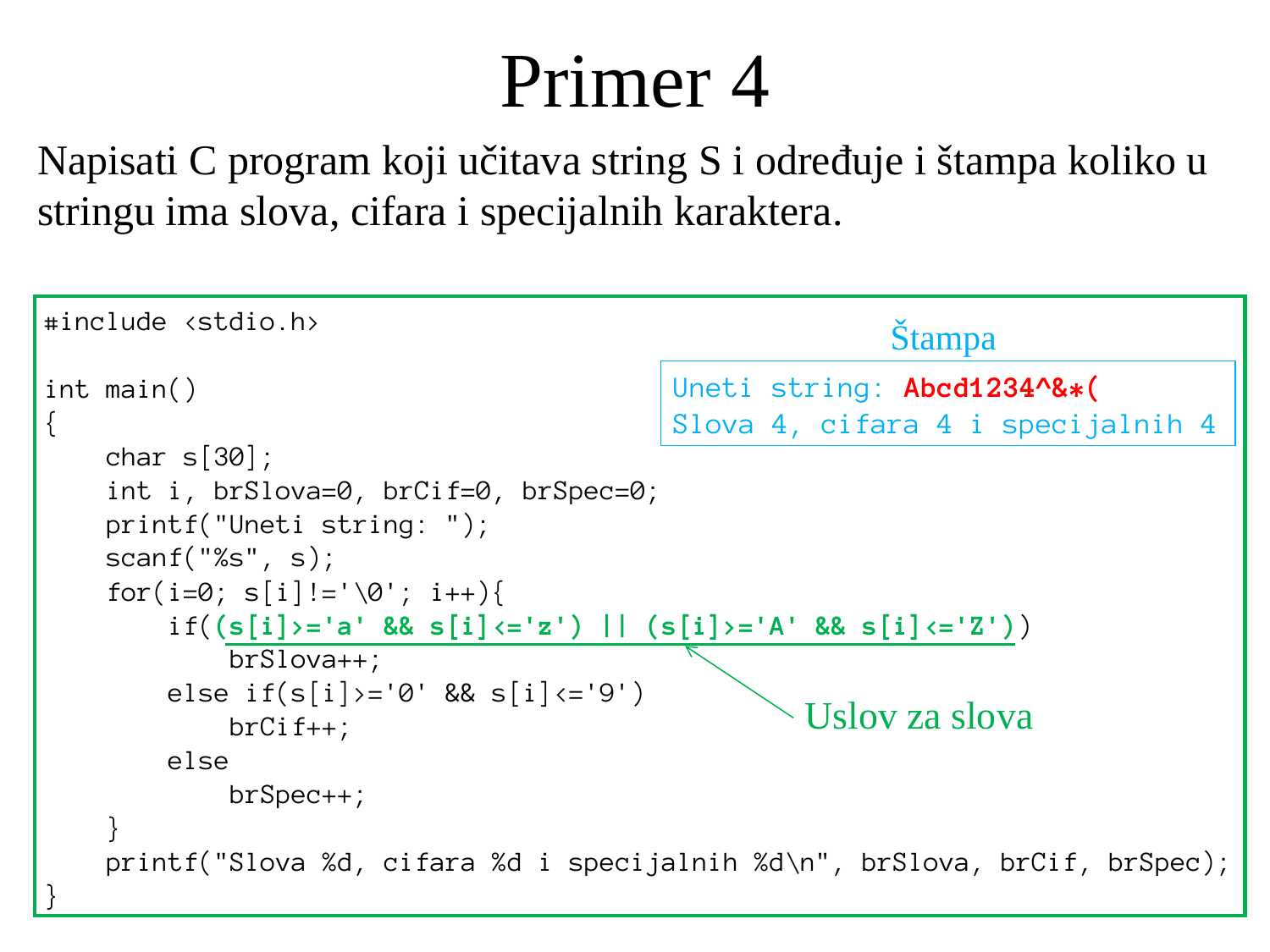

# Primer 4
Napisati C program koji učitava string S i određuje i štampa koliko u stringu ima slova, cifara i specijalnih karaktera.
#include <stdio.h>

int main()
{
    char s[30];
    int i, brSlova=0, brCif=0, brSpec=0;
    printf("Uneti string: ");
    scanf("%s", s);
    for(i=0; s[i]!='\0'; i++){
        if((s[i]>='a' && s[i]<='z') || (s[i]>='A' && s[i]<='Z'))
            brSlova++;
        else if(s[i]>='0' && s[i]<='9')
            brCif++;
        else
            brSpec++;
    }
    printf("Slova %d, cifara %d i specijalnih %d\n", brSlova, brCif, brSpec);
}
Štampa
Uneti string: Abcd1234^&*(
Slova 4, cifara 4 i specijalnih 4
Uslov za slova